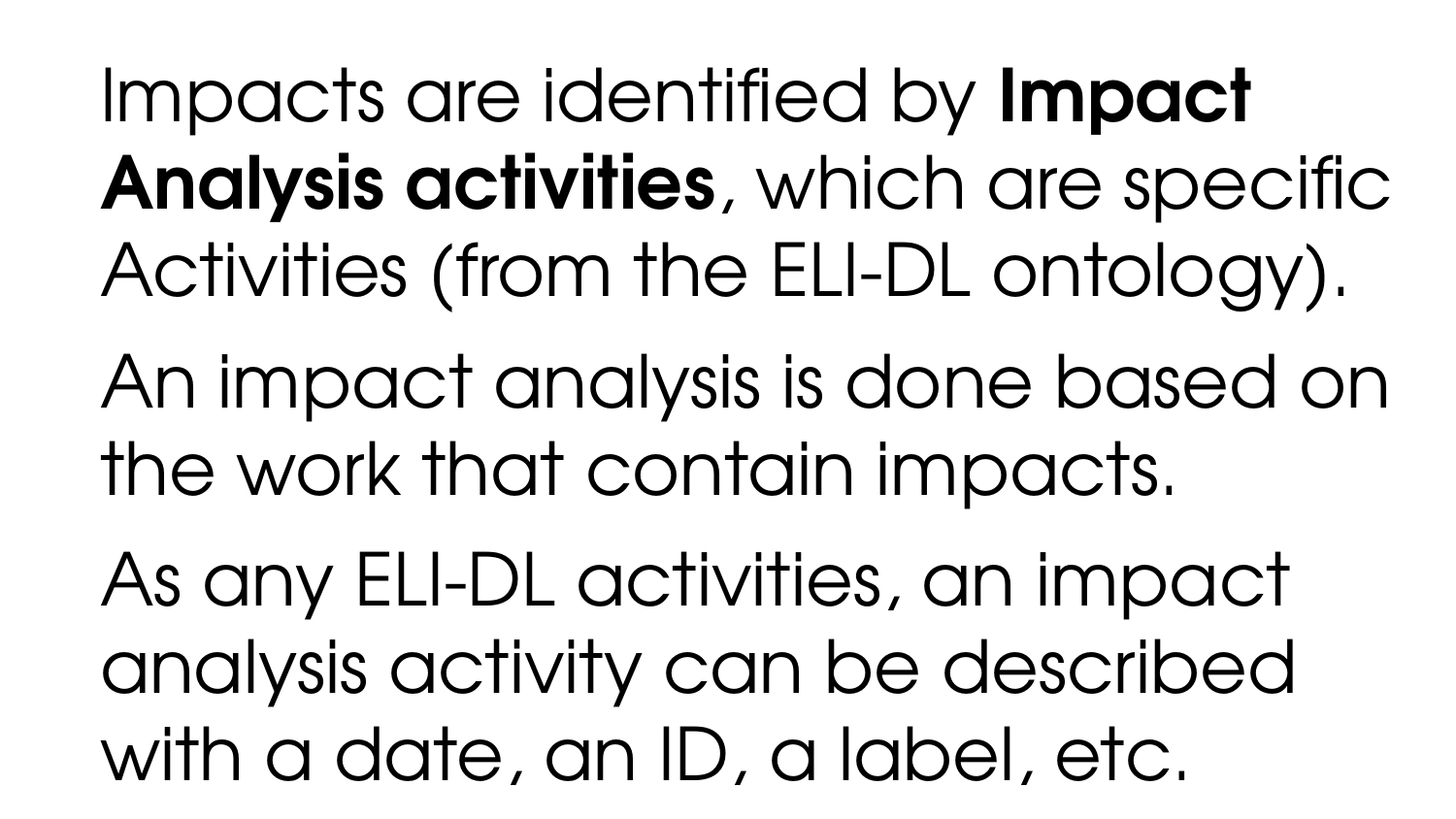

Impacts are identified by Impact Analysis activities, which are specific Activities (from the ELI-DL ontology).
An impact analysis is done based on the work that contain impacts.
As any ELI-DL activities, an impact analysis activity can be described with a date, an ID, a label, etc.